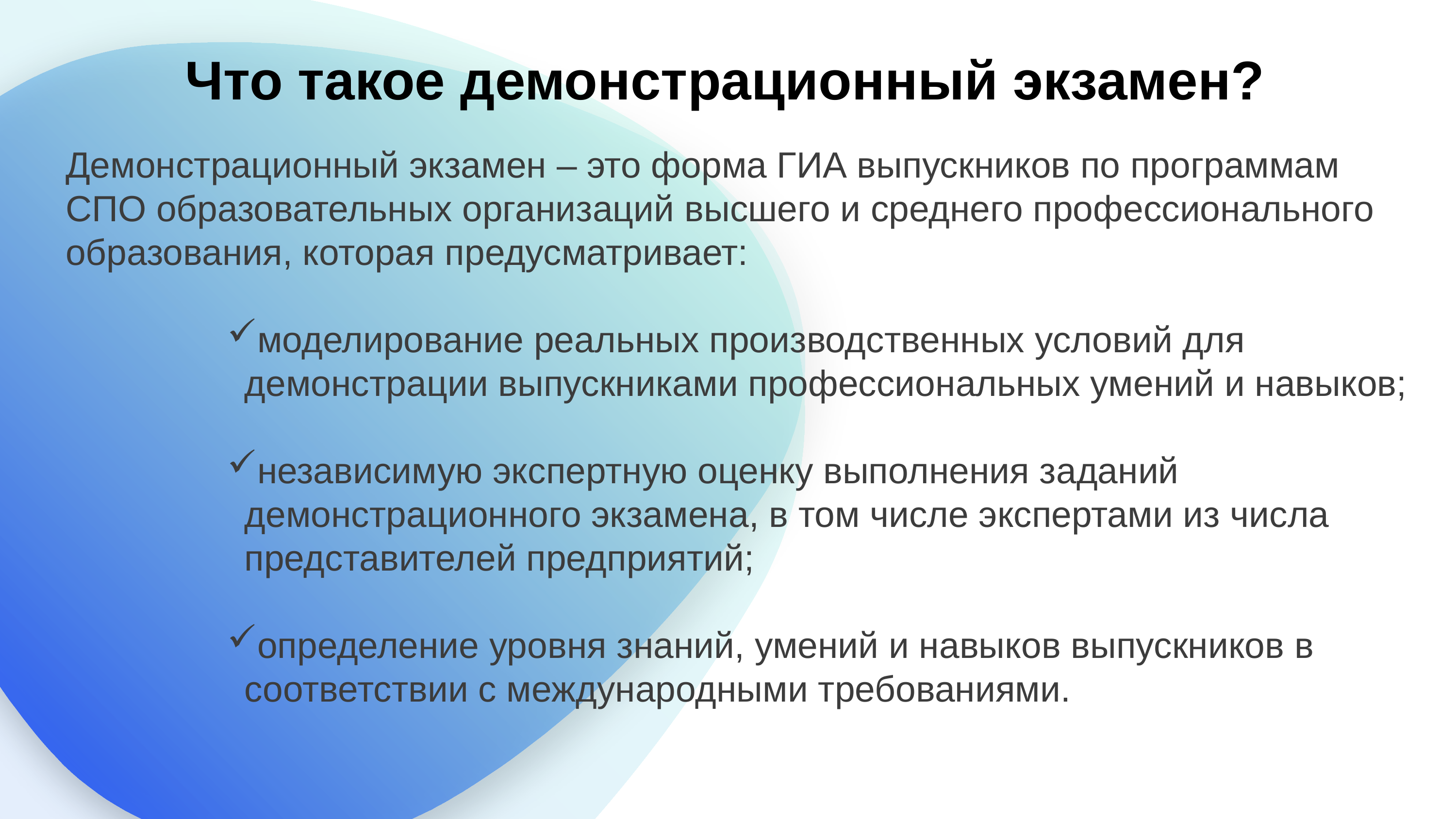

Что такое демонстрационный экзамен?
Демонстрационный экзамен – это форма ГИА выпускников по программам СПО образовательных организаций высшего и среднего профессионального образования, которая предусматривает:

моделирование реальных производственных условий для демонстрации выпускниками профессиональных умений и навыков;

независимую экспертную оценку выполнения заданий демонстрационного экзамена, в том числе экспертами из числа представителей предприятий;

определение уровня знаний, умений и навыков выпускников в соответствии с международными требованиями.